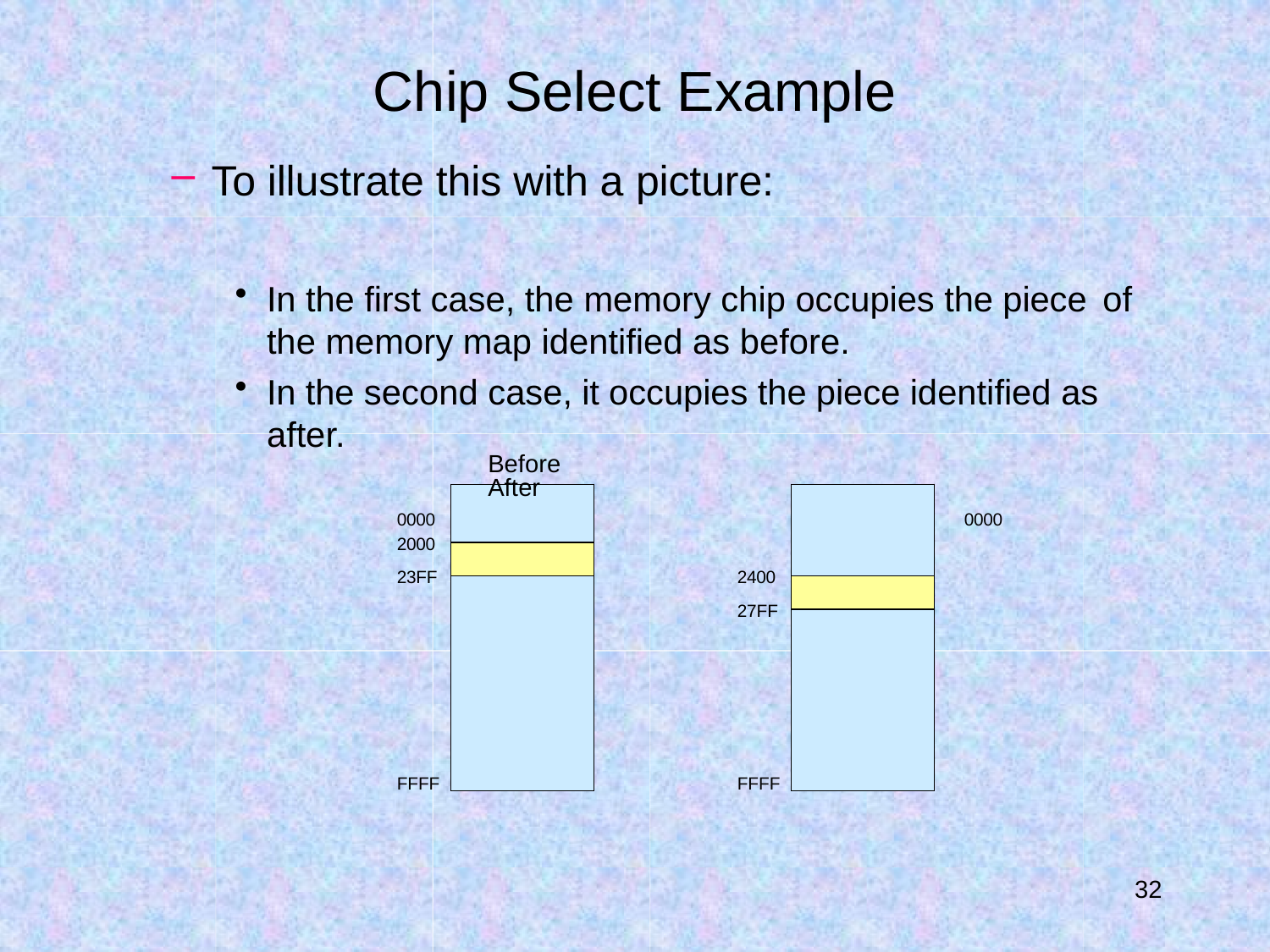

# Chip Select Example
To illustrate this with a picture:

In the first case, the memory chip occupies the piece of
the memory map identified as before.
In the second case, it occupies the piece identified as  after.
Before	After
0000	0000
|  |
| --- |
|  |
|  |
|  |
| --- |
|  |
|  |
2000
23FF
2400
27FF
FFFF
FFFF
32